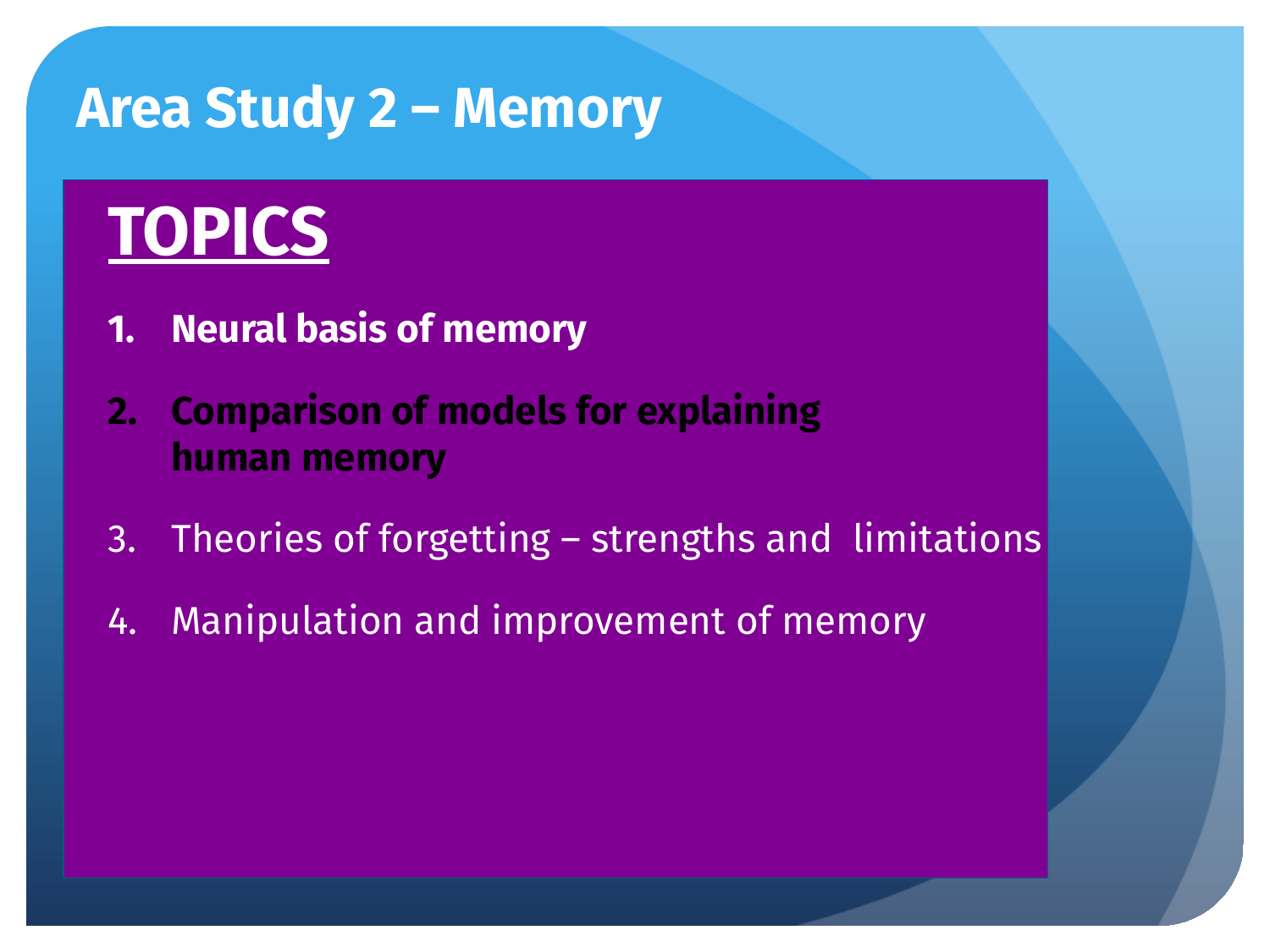

# Area Study 2 – Memory

TOPICS
Neural basis of memory
Comparison of models for explaining
human memory
Theories of forgetting – strengths and  limitations
Manipulation and improvement of memory